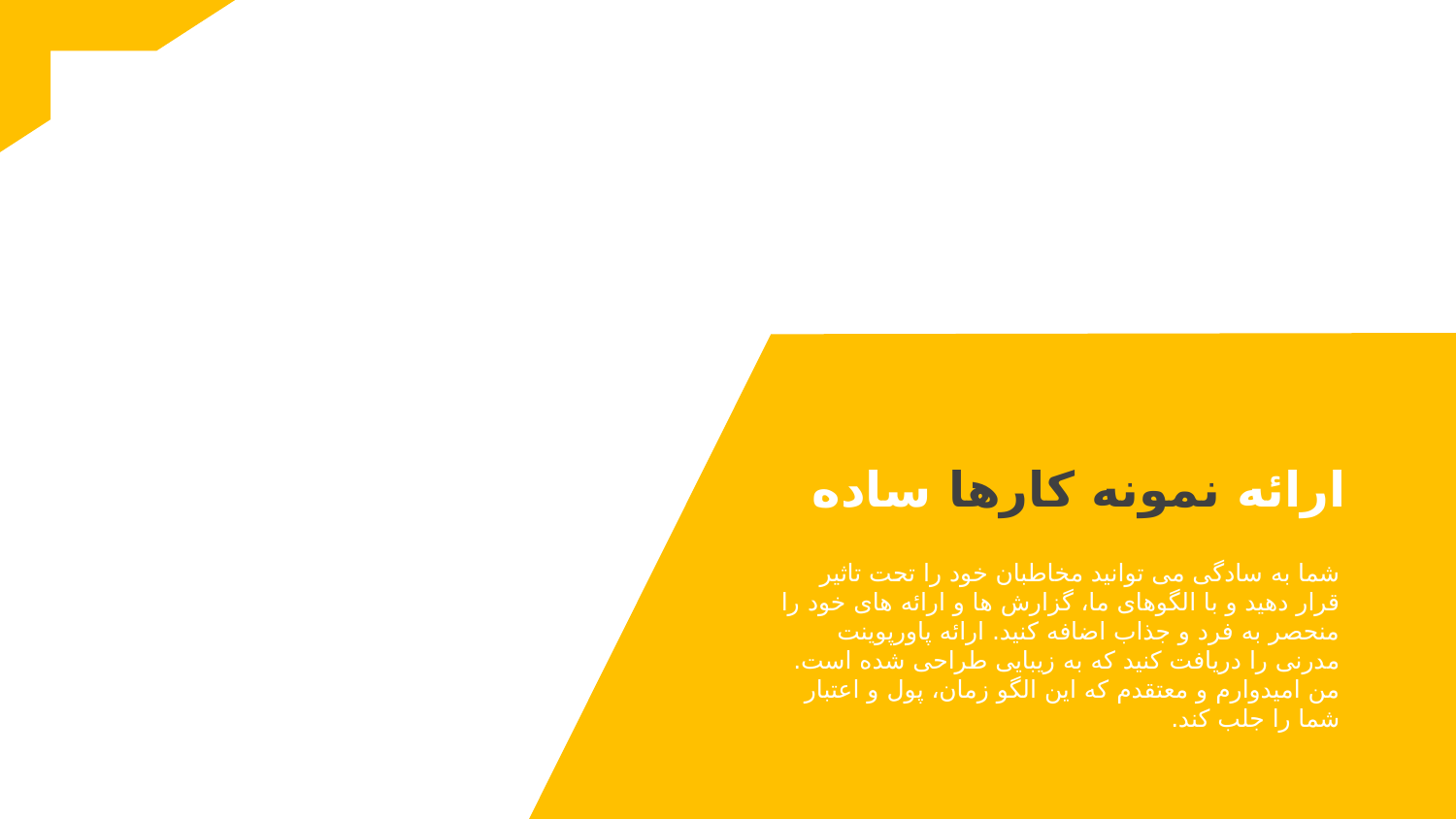

ارائه نمونه کارها ساده
شما به سادگی می توانید مخاطبان خود را تحت تاثیر قرار دهید و با الگوهای ما، گزارش ها و ارائه های خود را منحصر به فرد و جذاب اضافه کنید. ارائه پاورپوینت مدرنی را دریافت کنید که به زیبایی طراحی شده است. من امیدوارم و معتقدم که این الگو زمان، پول و اعتبار شما را جلب کند.